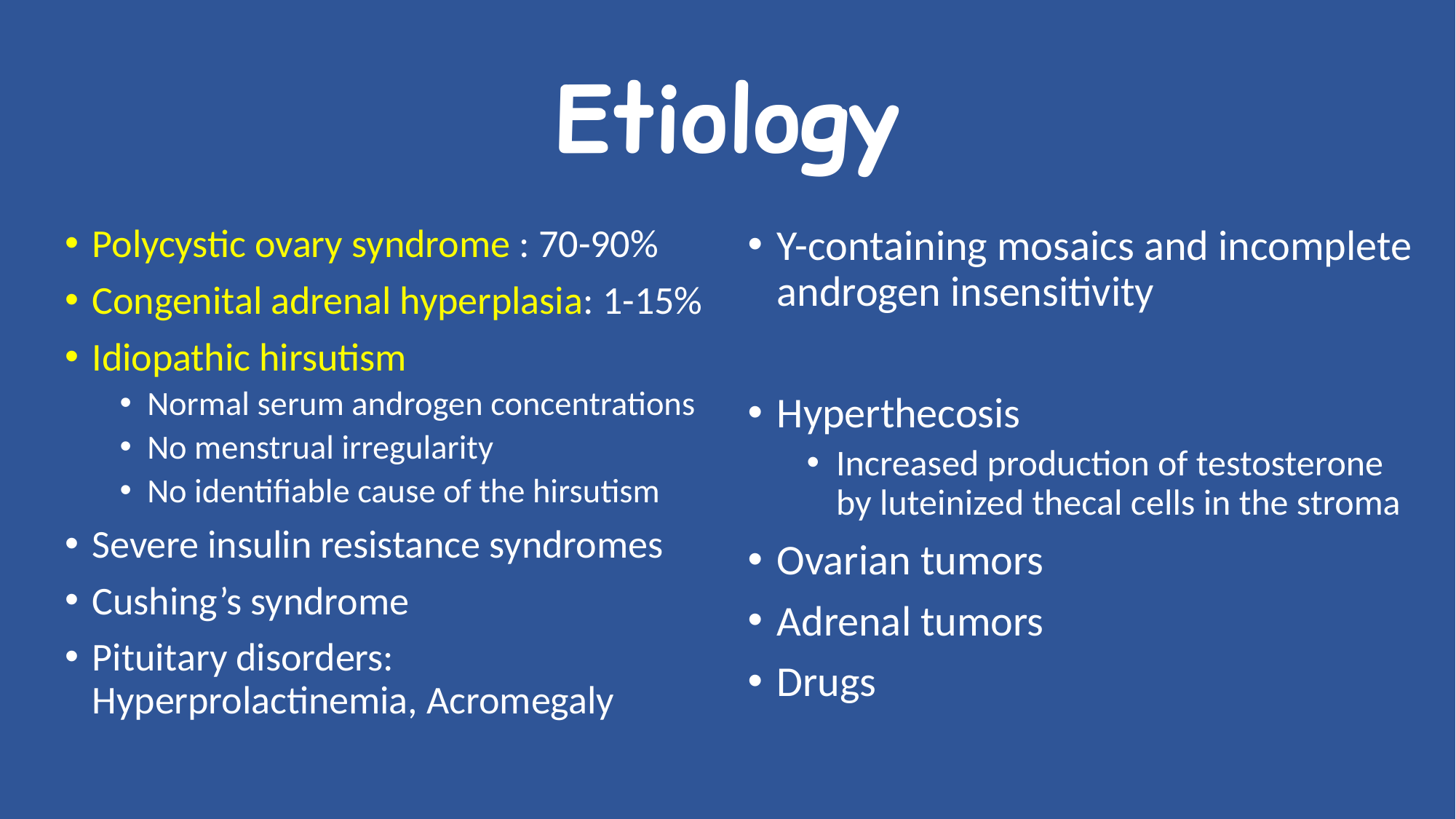

# Etiology
Polycystic ovary syndrome : 70-90%
Congenital adrenal hyperplasia: 1-15%
Idiopathic hirsutism
Normal serum androgen concentrations
No menstrual irregularity
No identifiable cause of the hirsutism
Severe insulin resistance syndromes
Cushing’s syndrome
Pituitary disorders: Hyperprolactinemia, Acromegaly
Y-containing mosaics and incomplete androgen insensitivity

Hyperthecosis
Increased production of testosterone by luteinized thecal cells in the stroma
Ovarian tumors
Adrenal tumors
Drugs